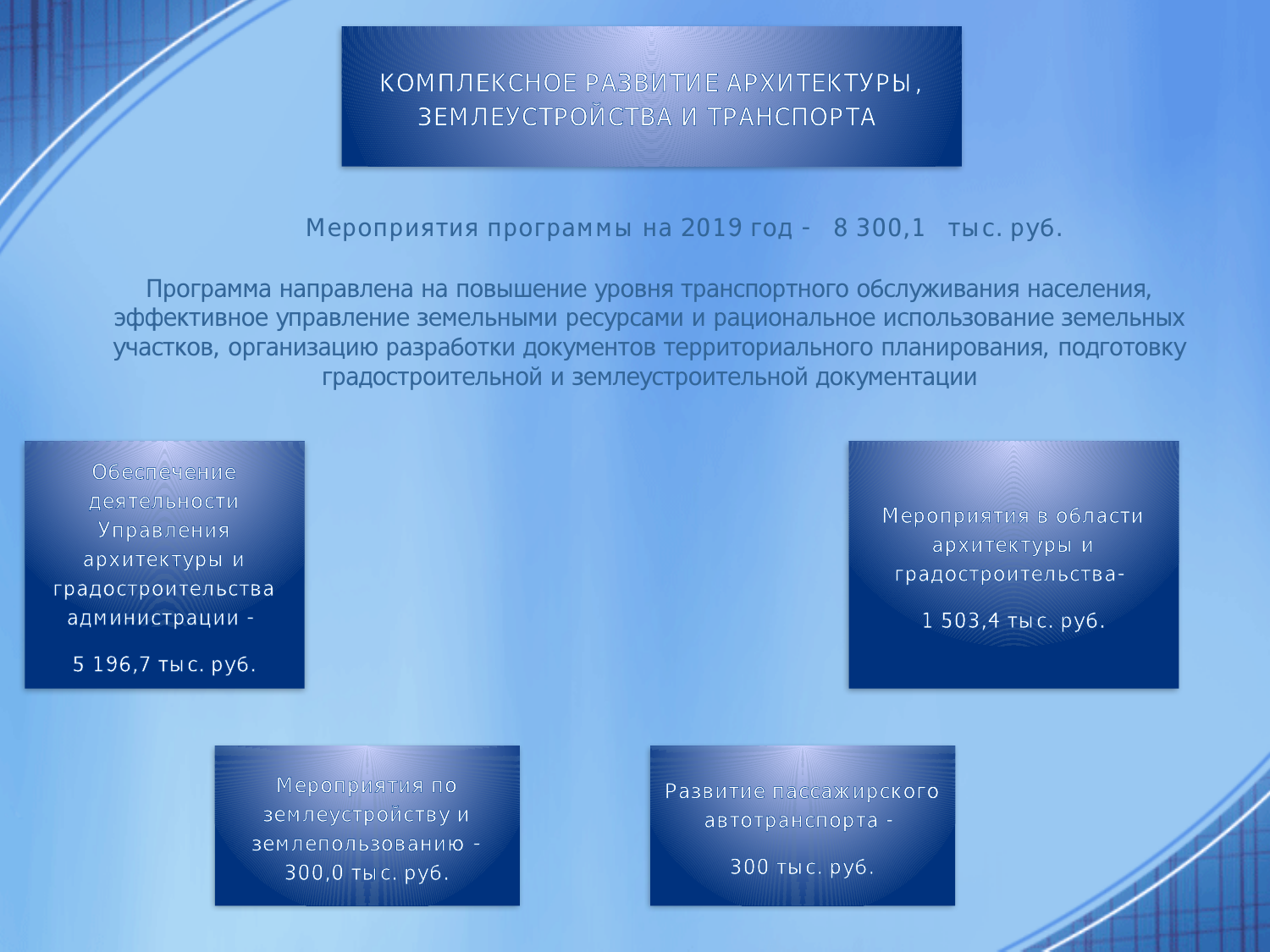

КОМПЛЕКСНОЕ РАЗВИТИЕ АРХИТЕКТУРЫ, ЗЕМЛЕУСТРОЙСТВА И ТРАНСПОРТА
Мероприятия программы на 2019 год -   8 300,1   тыс. руб.
Программа направлена на повышение уровня транспортного обслуживания населения, эффективное управление земельными ресурсами и рациональное использование земельных участков, организацию разработки документов территориального планирования, подготовку градостроительной и землеустроительной документации
Мероприятия в области архитектуры и градостроительства-
1 503,4 тыс. руб.
Обеспечение деятельности Управления архитектуры и градостроительства администрации -
5 196,7 тыс. руб.
Мероприятия по землеустройству и землепользованию - 300,0 тыс. руб.
Развитие пассажирского автотранспорта -
300 тыс. руб.